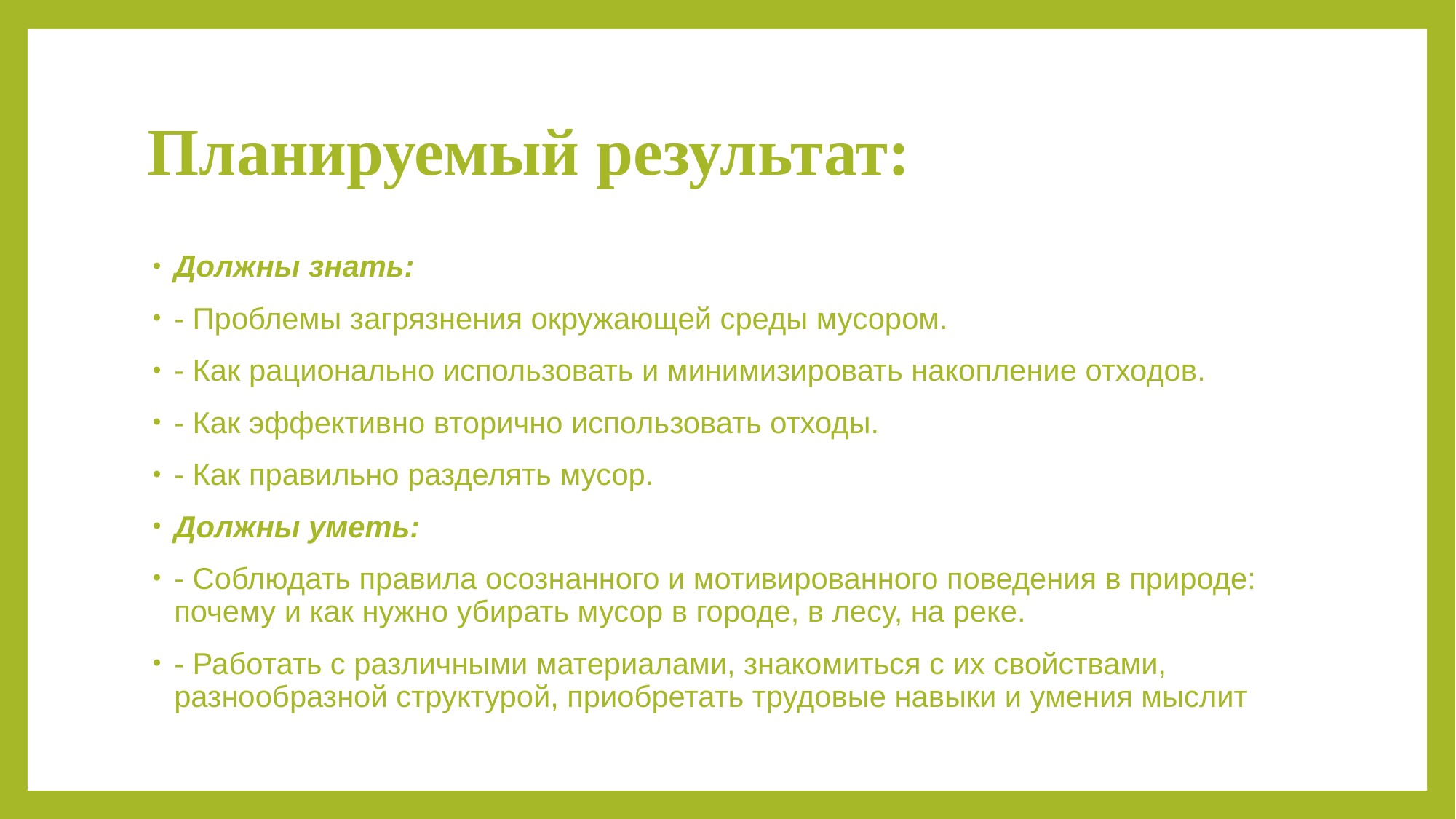

# Планируемый результат:
Должны знать:
- Проблемы загрязнения окружающей среды мусором.
- Как рационально использовать и минимизировать накопление отходов.
- Как эффективно вторично использовать отходы.
- Как правильно разделять мусор.
Должны уметь:
- Соблюдать правила осознанного и мотивированного поведения в природе: почему и как нужно убирать мусор в городе, в лесу, на реке.
- Работать с различными материалами, знакомиться с их свойствами, разнообразной структурой, приобретать трудовые навыки и умения мыслит